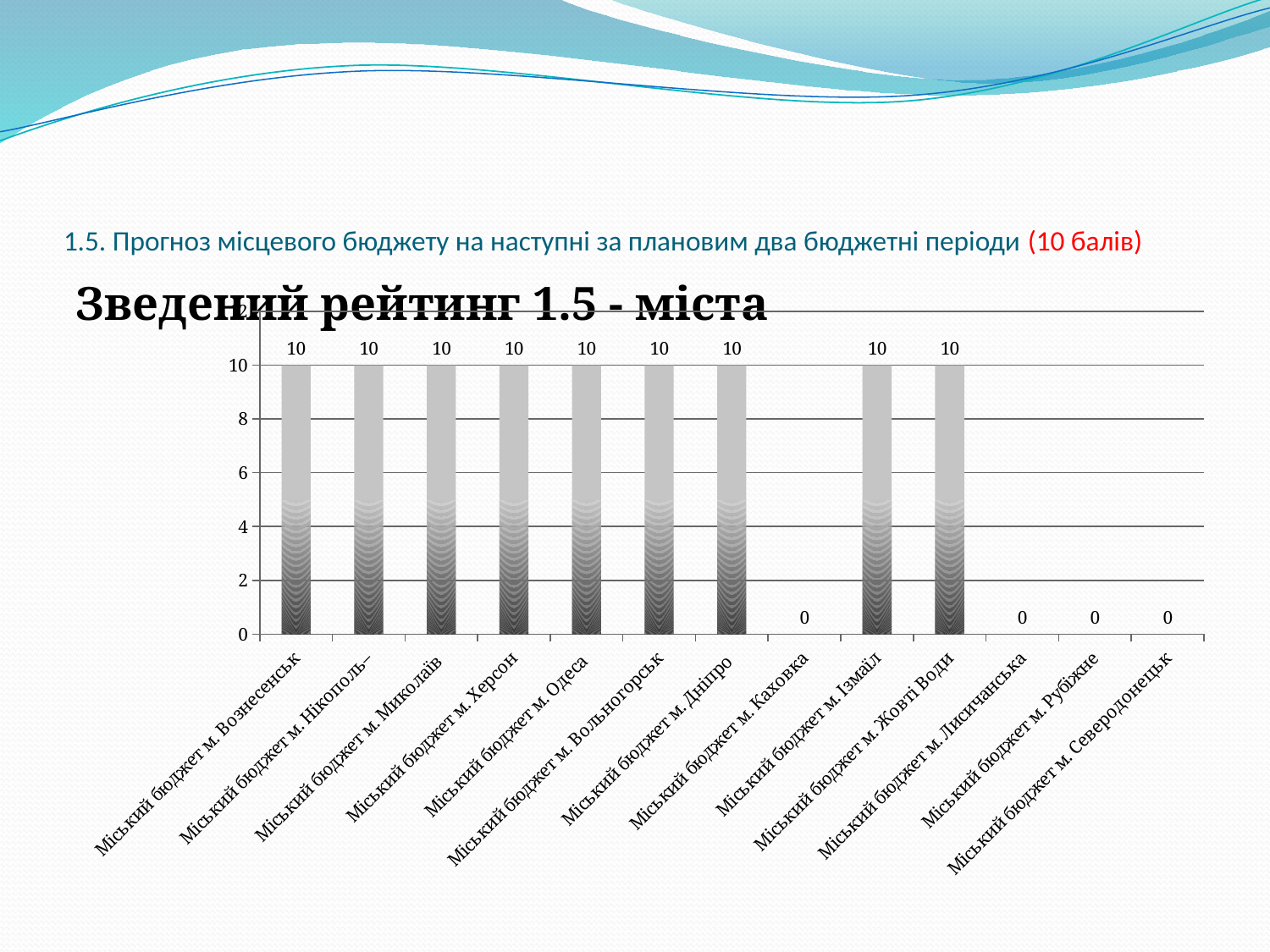

# 1.5. Прогноз місцевого бюджету на наступні за плановим два бюджетні періоди (10 балів)
Зведений рейтинг 1.5 - міста

### Chart

| Category |  |
|---|---|
| Міський бюджет м. Вознесенськ | 10.0 |
| Міський бюджет м. Нікополь– | 10.0 |
| Міський бюджет м. Миколаїв  | 10.0 |
| Міський бюджет м. Херсон | 10.0 |
| Міський бюджет м. Одеса  | 10.0 |
| Міський бюджет м. Вольногорськ | 10.0 |
| Міський бюджет м. Дніпро  | 10.0 |
| Міський бюджет м. Каховка | 0.0 |
| Міський бюджет м. Ізмаїл | 10.0 |
| Міський бюджет м. Жовті Води | 10.0 |
|     Міський бюджет м. Лисичанська | 0.0 |
| Міський бюджет м. Рубіжне | 0.0 |
| Міський бюджет м. Северодонецьк | 0.0 |